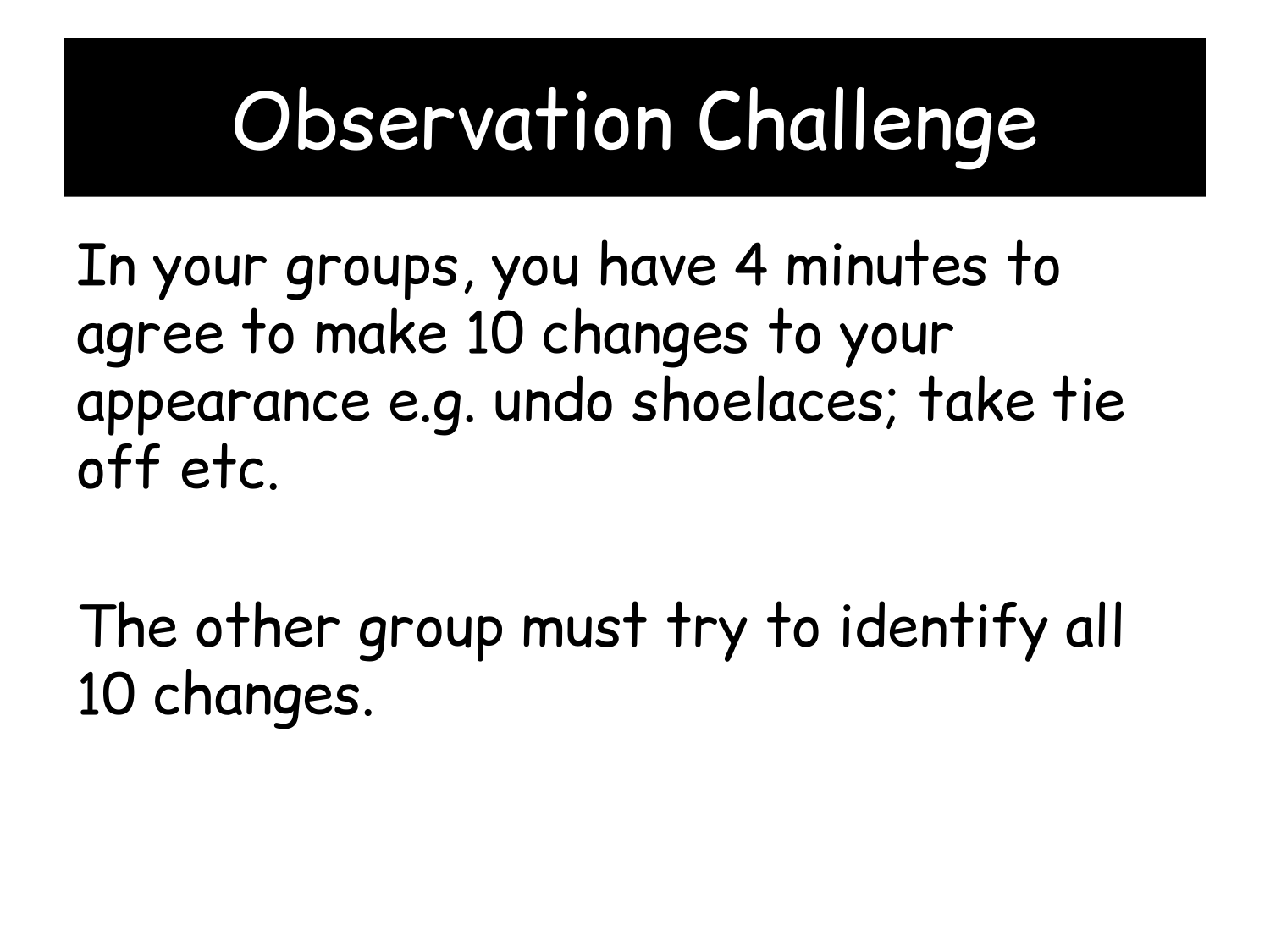

# Observation Challenge
In your groups, you have 4 minutes to  agree to make 10 changes to your appearance e.g. undo shoelaces; take tie off etc.

The other group must try to identify all 10 changes.